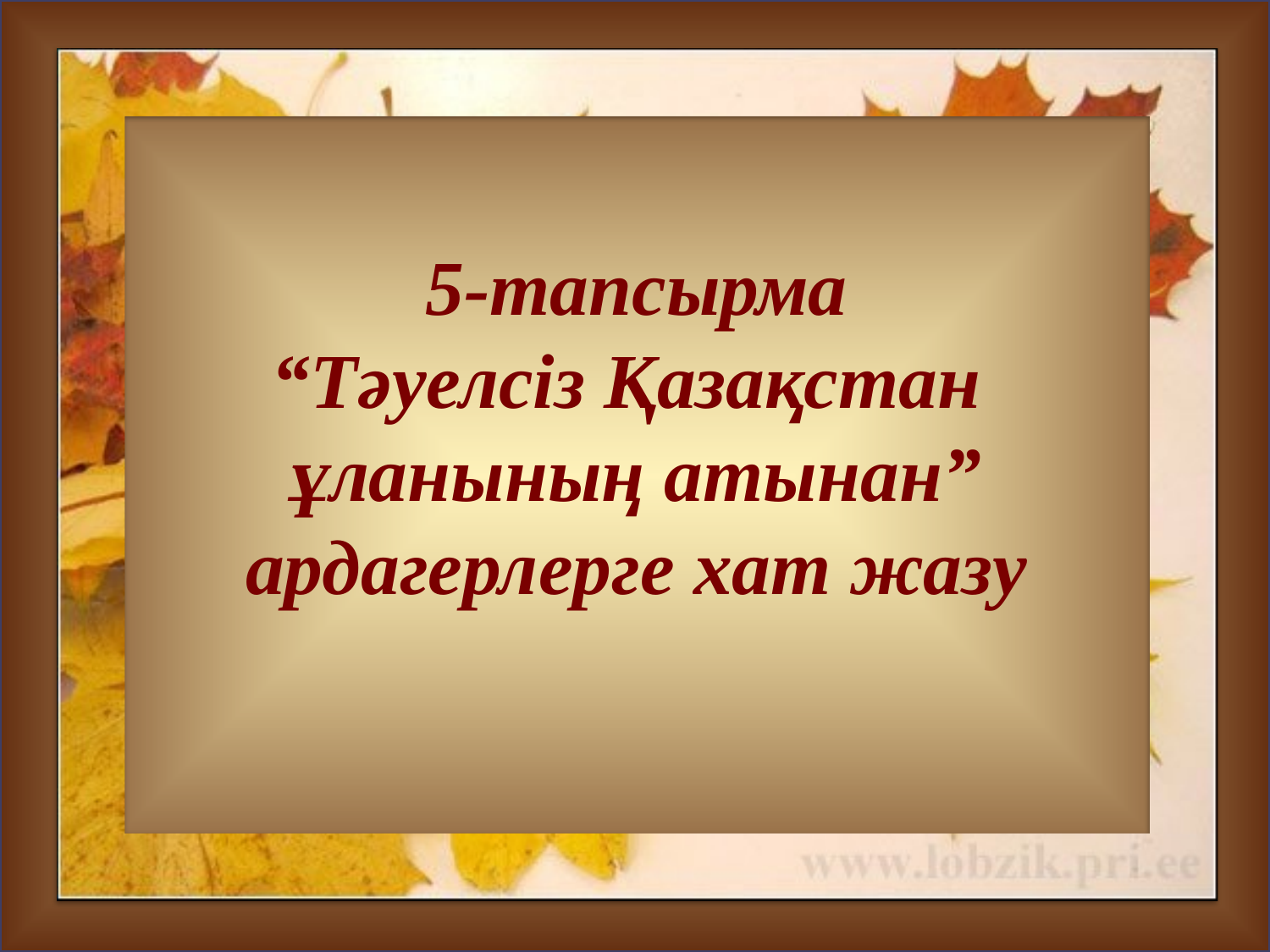

5-тапсырма
“Тәуелсіз Қазақстан
ұланының атынан” ардагерлерге хат жазу